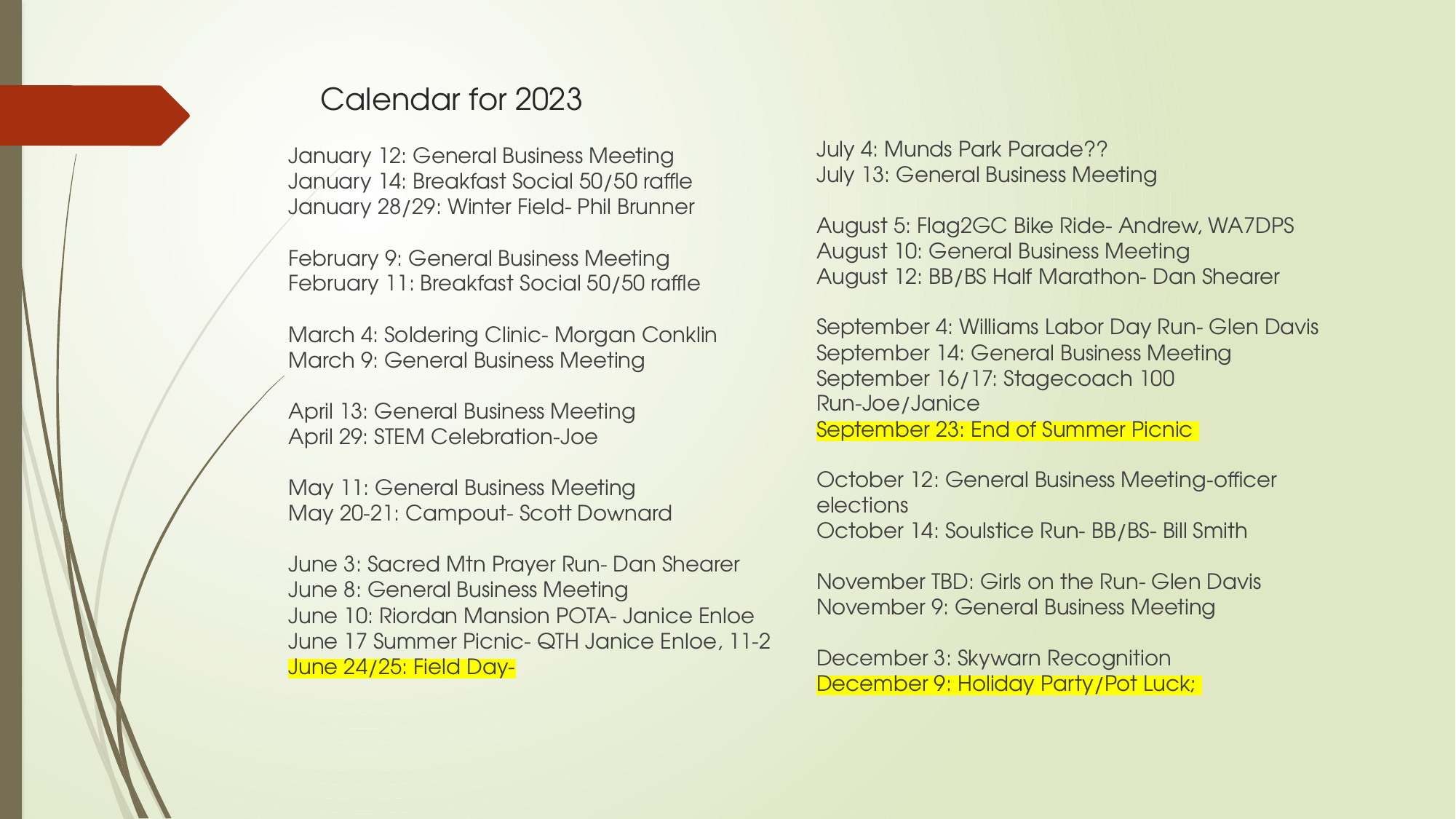

# Calendar for 2023
July 4: Munds Park Parade??
July 13: General Business Meeting

August 5: Flag2GC Bike Ride- Andrew, WA7DPS
August 10: General Business Meeting
August 12: BB/BS Half Marathon- Dan Shearer

September 4: Williams Labor Day Run- Glen Davis
September 14: General Business Meeting
September 16/17: Stagecoach 100 Run-Joe/Janice
September 23: End of Summer Picnic

October 12: General Business Meeting-officer elections
October 14: Soulstice Run- BB/BS- Bill Smith

November TBD: Girls on the Run- Glen Davis
November 9: General Business Meeting

December 3: Skywarn Recognition
December 9: Holiday Party/Pot Luck;
January 12: General Business Meeting
January 14: Breakfast Social 50/50 raffle
January 28/29: Winter Field- Phil Brunner

February 9: General Business Meeting
February 11: Breakfast Social 50/50 raffle

March 4: Soldering Clinic- Morgan Conklin
March 9: General Business Meeting

April 13: General Business Meeting
April 29: STEM Celebration-Joe

May 11: General Business Meeting
May 20-21: Campout- Scott Downard

June 3: Sacred Mtn Prayer Run- Dan Shearer
June 8: General Business Meeting
June 10: Riordan Mansion POTA- Janice Enloe
June 17 Summer Picnic- QTH Janice Enloe, 11-2
June 24/25: Field Day-